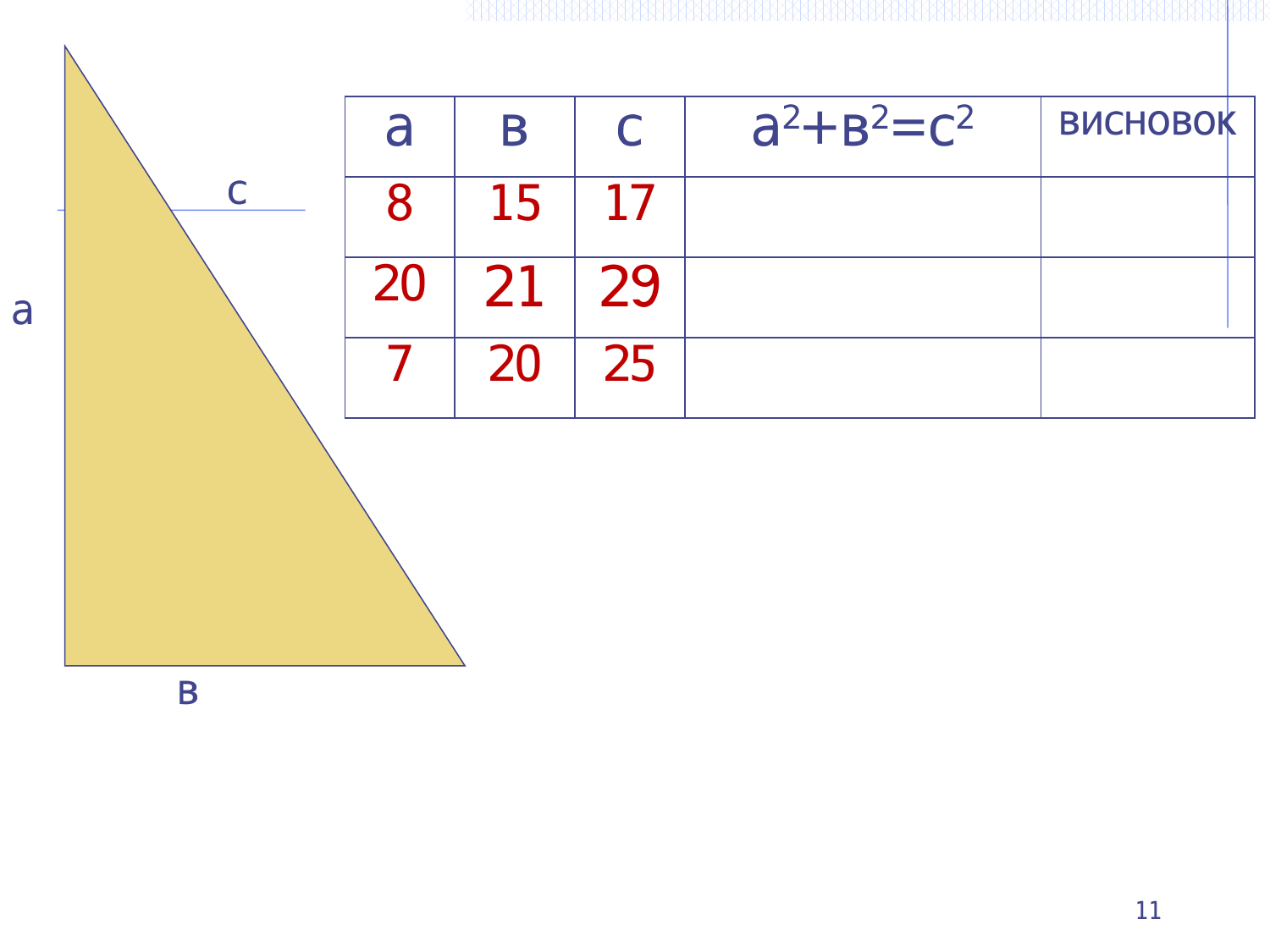

| а | в | с | а2+в2=с2 | висновок |
| --- | --- | --- | --- | --- |
| 8 | 15 | 17 |  |  |
| 20 | 21 | 29 |  |  |
| 7 | 20 | 25 |  |  |
с
а
в
11